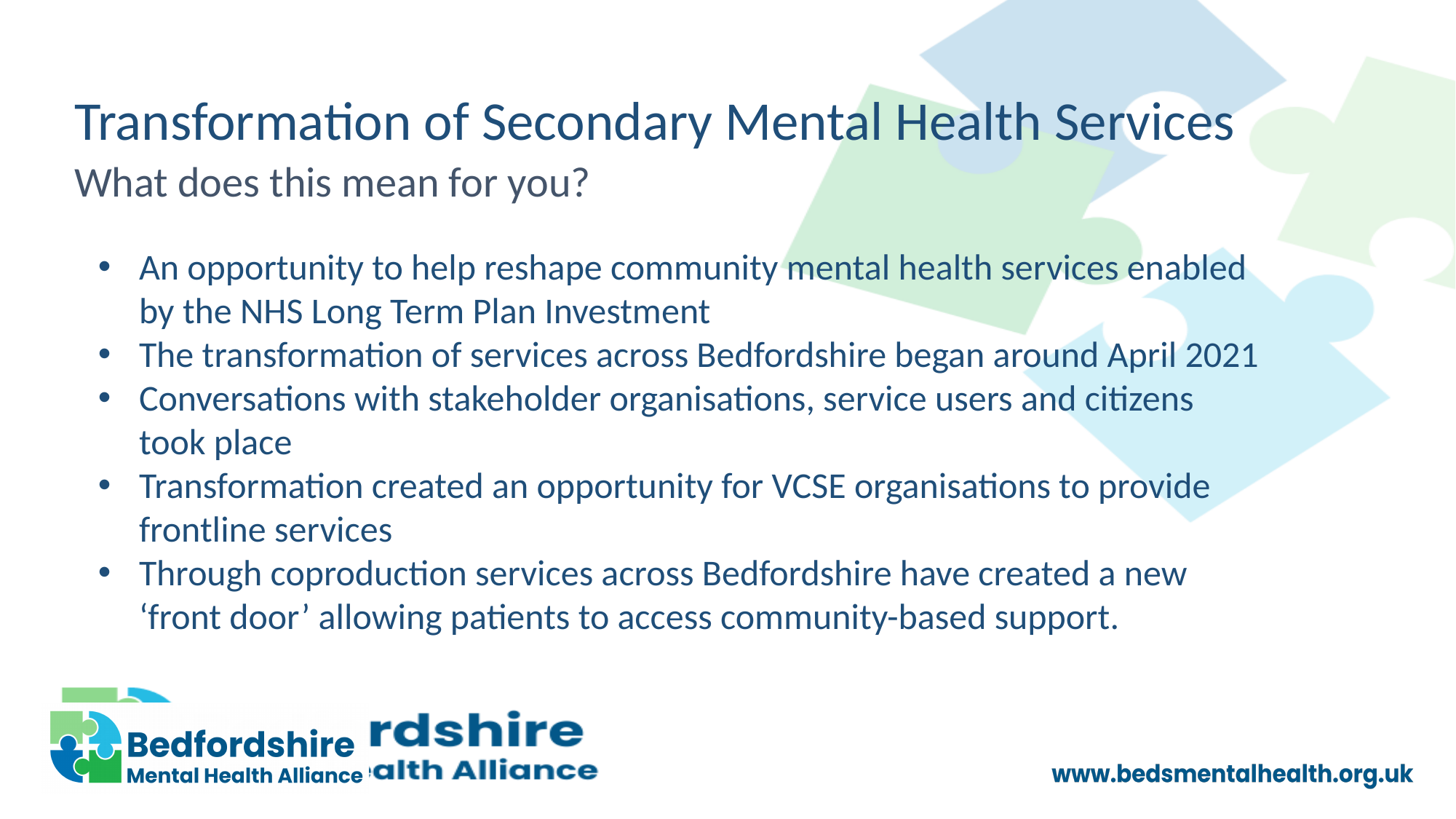

# Transformation of Secondary Mental Health Services
What does this mean for you?
An opportunity to help reshape community mental health services enabled by the NHS Long Term Plan Investment
The transformation of services across Bedfordshire began around April 2021
Conversations with stakeholder organisations, service users and citizens took place
Transformation created an opportunity for VCSE organisations to provide frontline services
Through coproduction services across Bedfordshire have created a new ‘front door’ allowing patients to access community-based support.